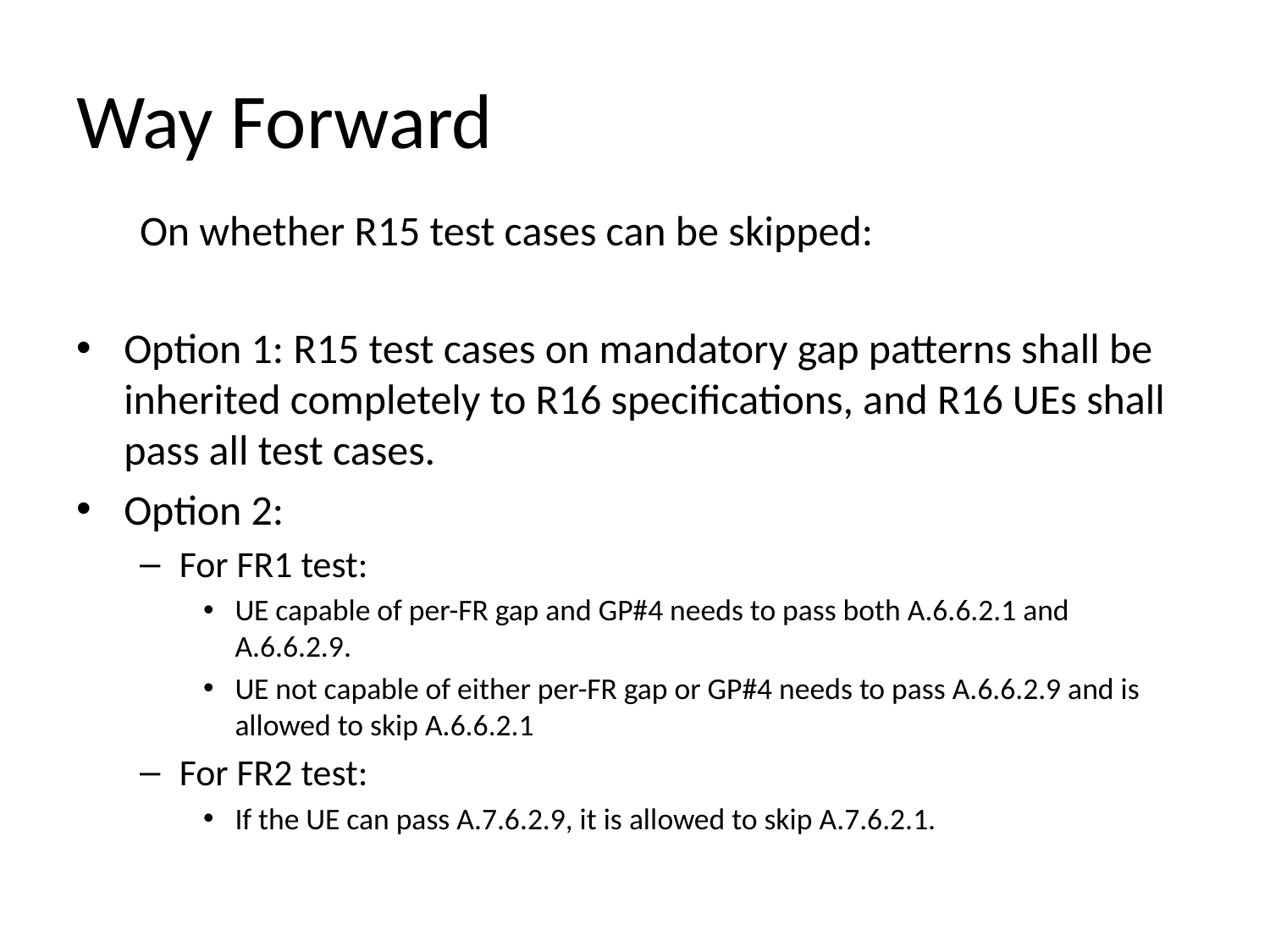

# Way Forward
On whether R15 test cases can be skipped:

Option 1: R15 test cases on mandatory gap patterns shall be inherited completely to R16 specifications, and R16 UEs shall pass all test cases.
Option 2:
For FR1 test:
UE capable of per-FR gap and GP#4 needs to pass both A.6.6.2.1 and A.6.6.2.9.
UE not capable of either per-FR gap or GP#4 needs to pass A.6.6.2.9 and is allowed to skip A.6.6.2.1
For FR2 test:
If the UE can pass A.7.6.2.9, it is allowed to skip A.7.6.2.1.